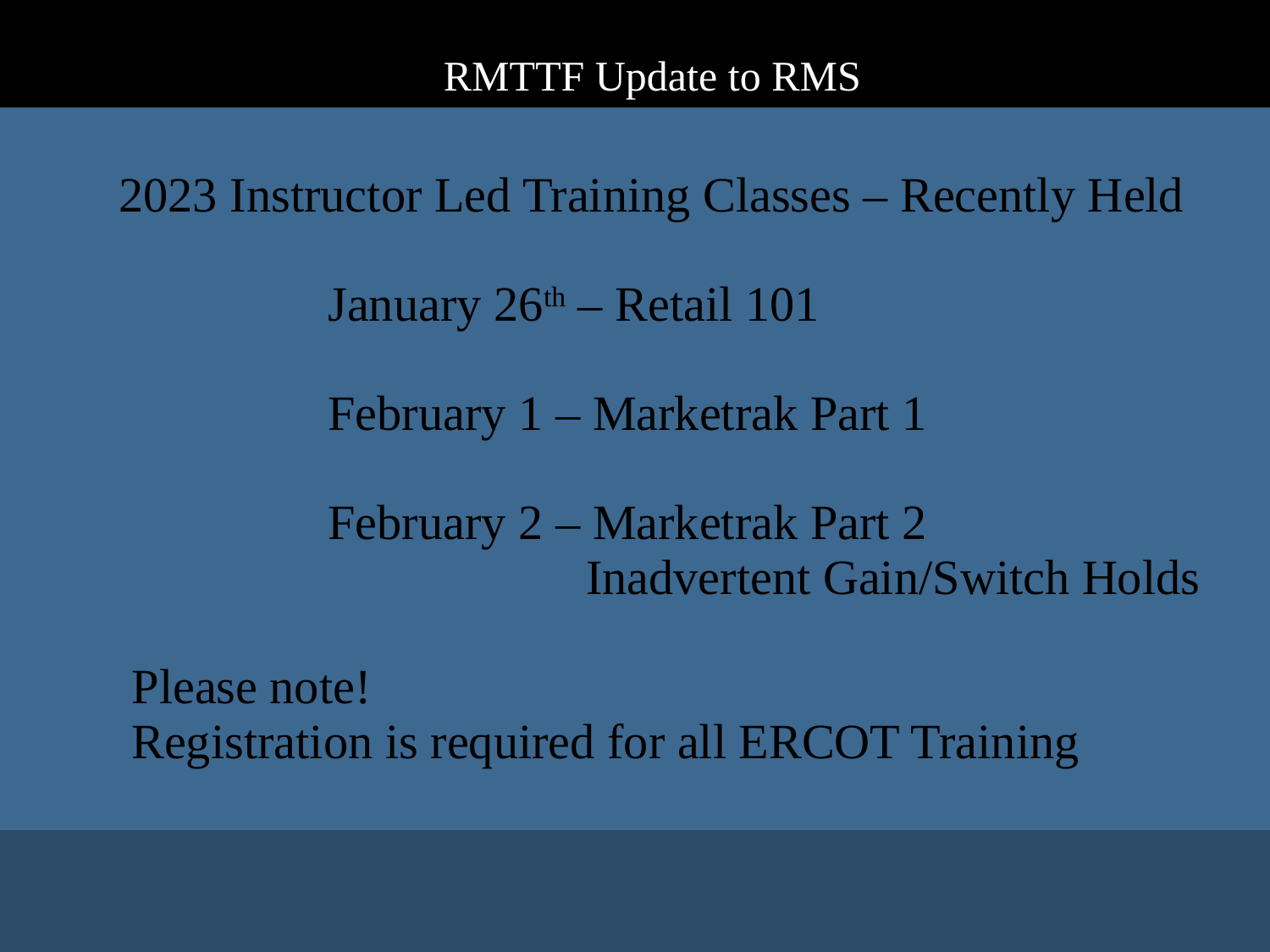

|  | RMTTF Update to RMS |
| --- | --- |
|  | 2023 Instructor Led Training Classes – Recently Held January 26th – Retail 101 February 1 – Marketrak Part 1 February 2 – Marketrak Part 2 Inadvertent Gain/Switch Holds Please note! Registration is required for all ERCOT Training |
|  |  |
# Accomplishments for 2022